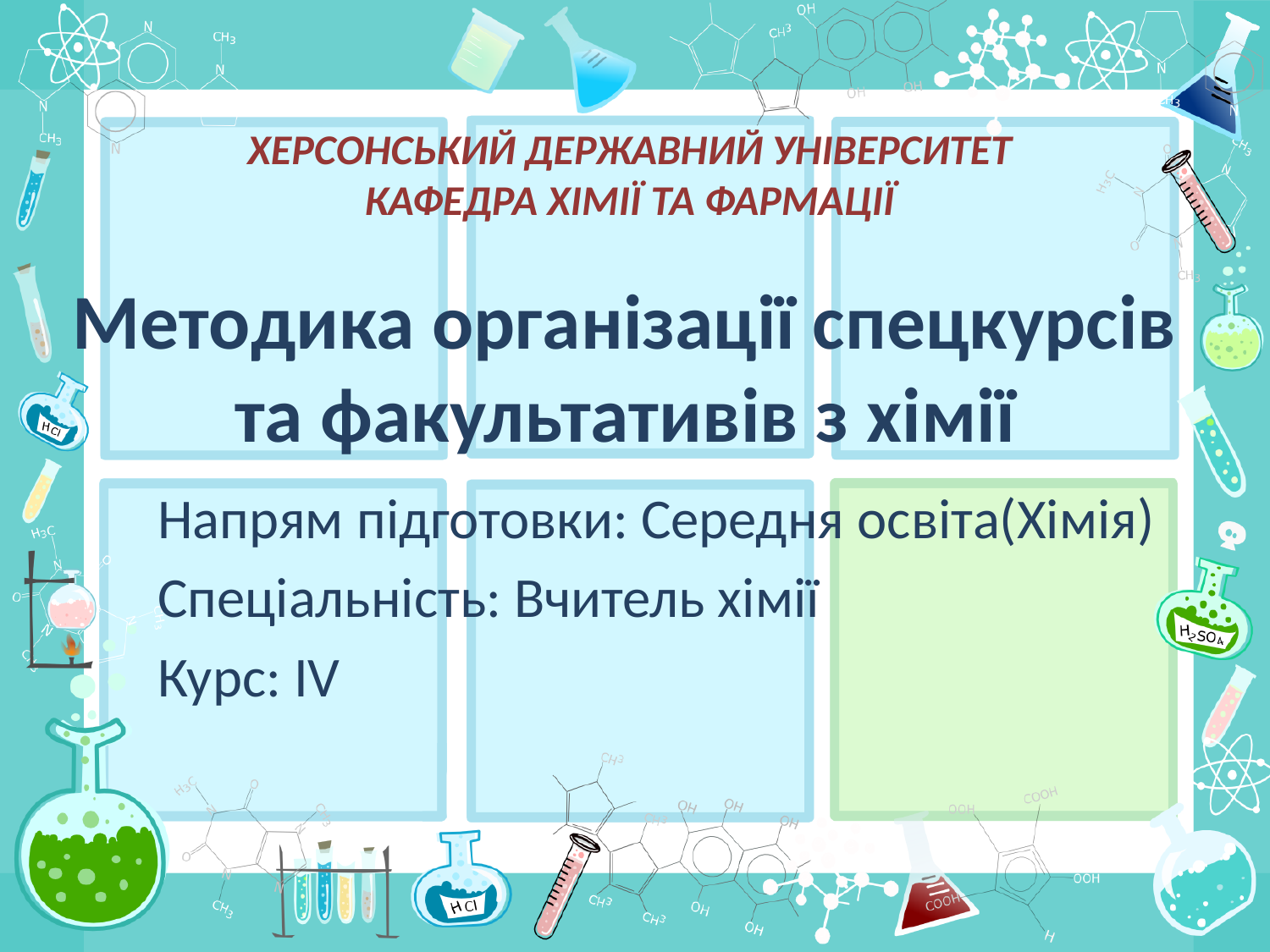

ХЕРСОНСЬКИЙ ДЕРЖАВНИЙ УНІВЕРСИТЕТ
КАФЕДРА ХІМІЇ ТА ФАРМАЦІЇ

# Методика організації спецкурсів та факультативів з хімії
Напрям підготовки: Середня освіта(Хімія)
Спеціальність: Вчитель хімії
Курс: ІV